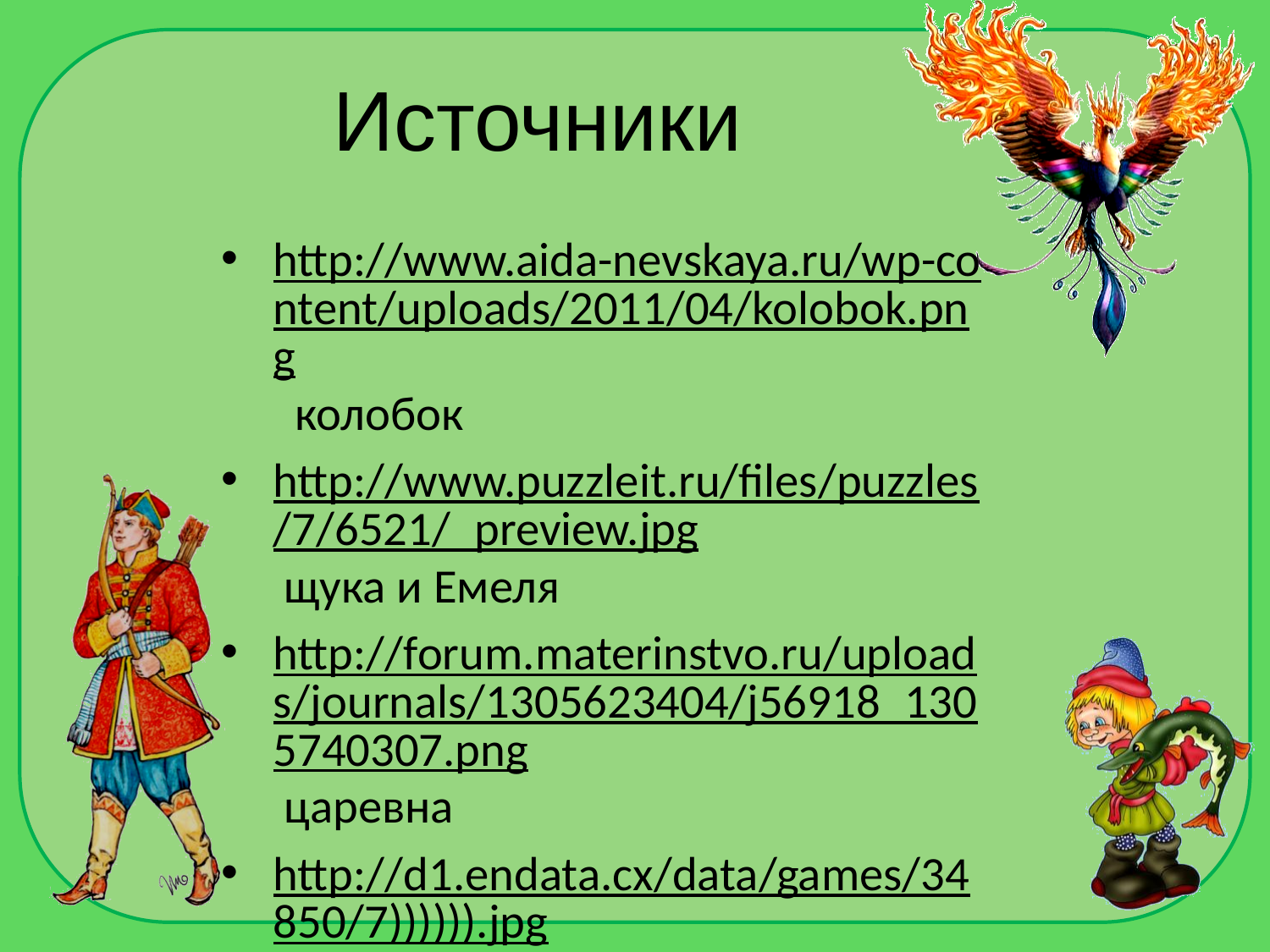

# Источники
http://www.aida-nevskaya.ru/wp-content/uploads/2011/04/kolobok.png  колобок
http://www.puzzleit.ru/files/puzzles/7/6521/_preview.jpg щука и Емеля
http://forum.materinstvo.ru/uploads/journals/1305623404/j56918_1305740307.png царевна
http://d1.endata.cx/data/games/34850/7)))))).jpg царевич
http://img1.liveinternet.ru/images/attach/c/9/108/386/108386039_large_020.jpg птица